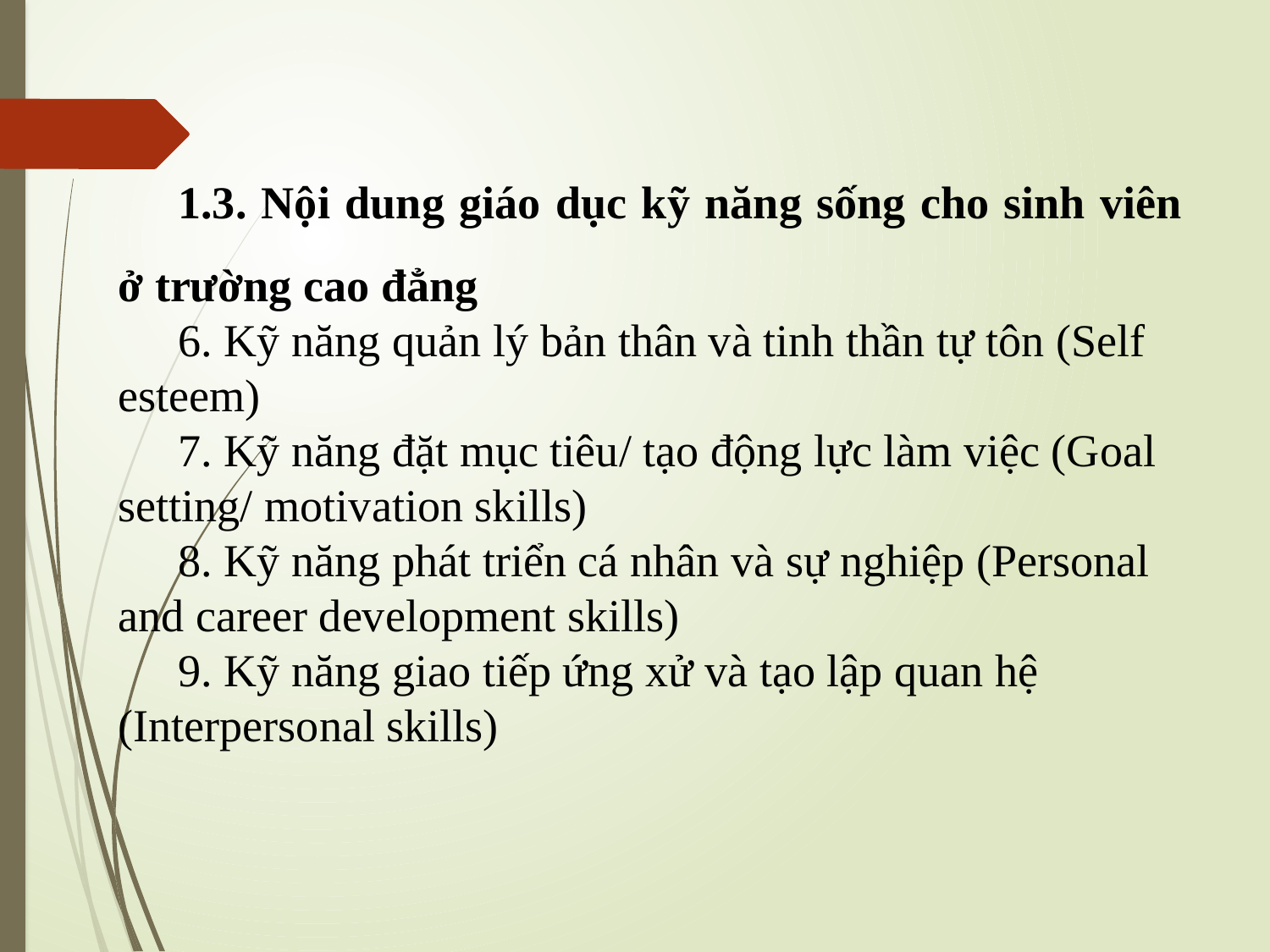

1.3. Nội dung giáo dục kỹ năng sống cho sinh viên ở trường cao đẳng
6. Kỹ năng quản lý bản thân và tinh thần tự tôn (Self esteem)
7. Kỹ năng đặt mục tiêu/ tạo động lực làm việc (Goal setting/ motivation skills)
8. Kỹ năng phát triển cá nhân và sự nghiệp (Personal and career development skills)
9. Kỹ năng giao tiếp ứng xử và tạo lập quan hệ (Interpersonal skills)